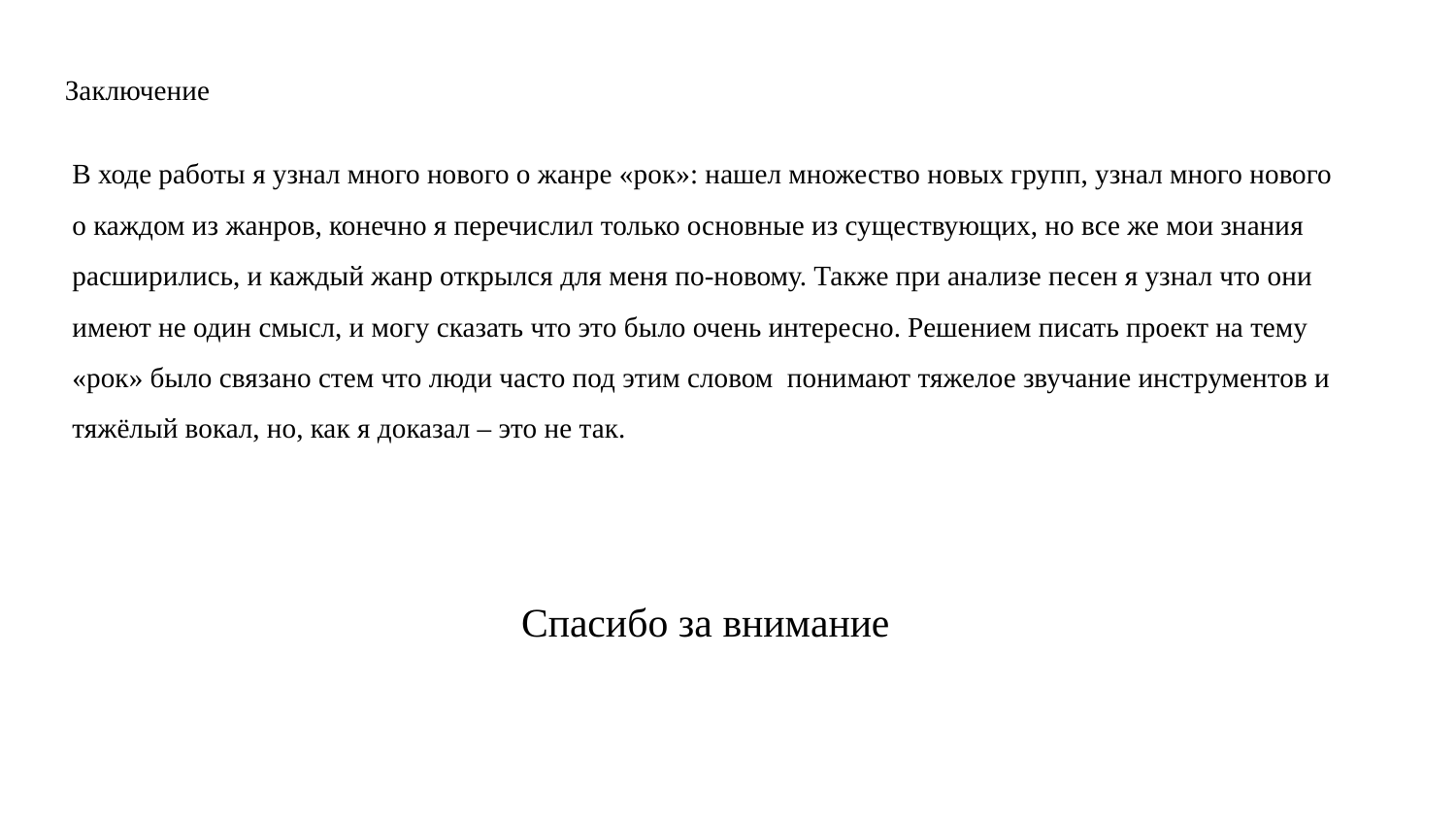

# Заключение
В ходе работы я узнал много нового о жанре «рок»: нашел множество новых групп, узнал много нового о каждом из жанров, конечно я перечислил только основные из существующих, но все же мои знания расширились, и каждый жанр открылся для меня по-новому. Также при анализе песен я узнал что они имеют не один смысл, и могу сказать что это было очень интересно. Решением писать проект на тему «рок» было связано стем что люди часто под этим словом  понимают тяжелое звучание инструментов и тяжёлый вокал, но, как я доказал – это не так.
Спасибо за внимание